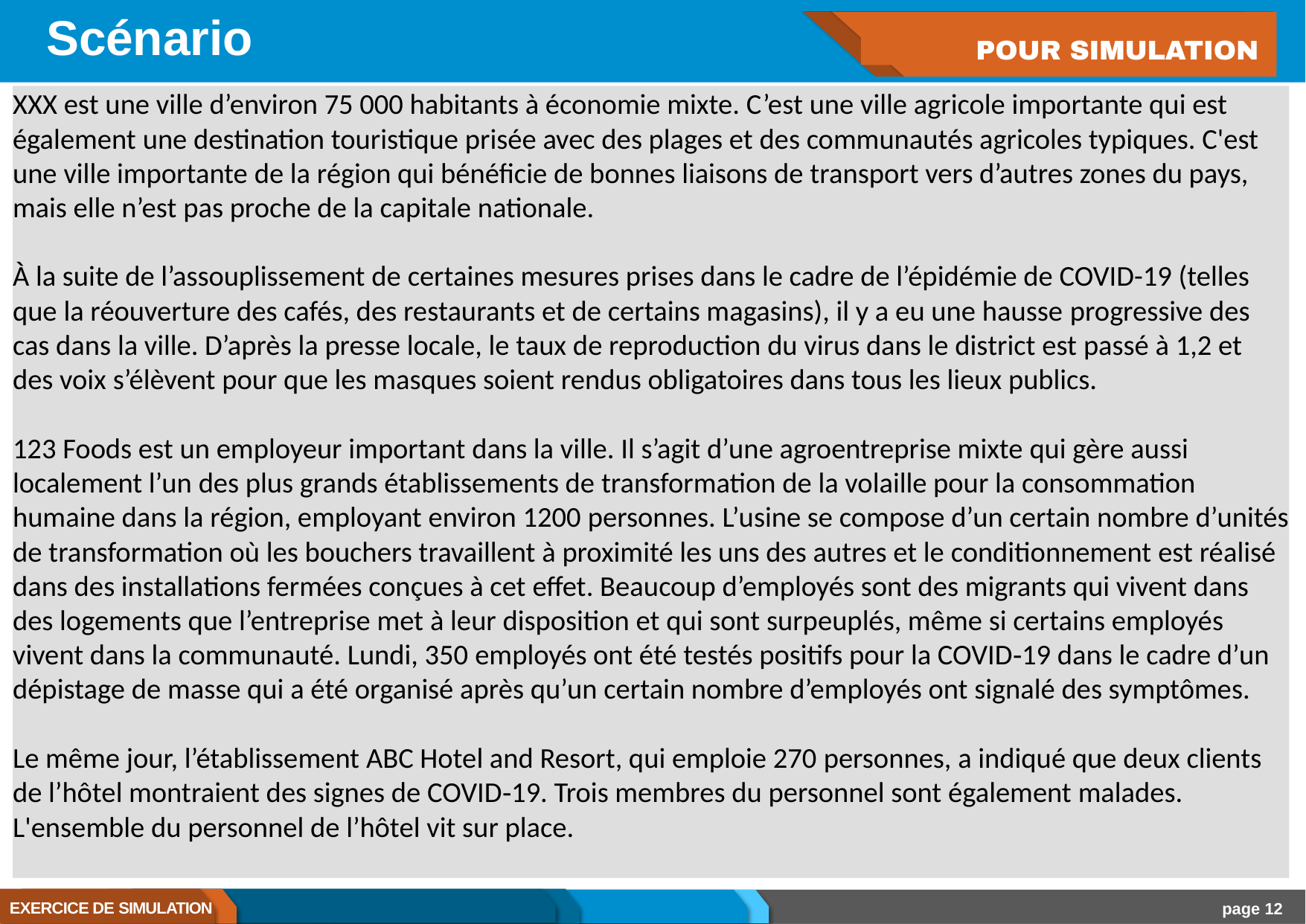

# Scénario

POUR SIMULATION
XXX est une ville d’environ 75 000 habitants à économie mixte. C’est une ville agricole importante qui est également une destination touristique prisée avec des plages et des communautés agricoles typiques. C'est une ville importante de la région qui bénéficie de bonnes liaisons de transport vers d’autres zones du pays, mais elle n’est pas proche de la capitale nationale.

À la suite de l’assouplissement de certaines mesures prises dans le cadre de l’épidémie de COVID-19 (telles que la réouverture des cafés, des restaurants et de certains magasins), il y a eu une hausse progressive des cas dans la ville. D’après la presse locale, le taux de reproduction du virus dans le district est passé à 1,2 et des voix s’élèvent pour que les masques soient rendus obligatoires dans tous les lieux publics.

123 Foods est un employeur important dans la ville. Il s’agit d’une agroentreprise mixte qui gère aussi localement l’un des plus grands établissements de transformation de la volaille pour la consommation humaine dans la région, employant environ 1200 personnes. L’usine se compose d’un certain nombre d’unités de transformation où les bouchers travaillent à proximité les uns des autres et le conditionnement est réalisé dans des installations fermées conçues à cet effet. Beaucoup d’employés sont des migrants qui vivent dans des logements que l’entreprise met à leur disposition et qui sont surpeuplés, même si certains employés vivent dans la communauté. Lundi, 350 employés ont été testés positifs pour la COVID‑19 dans le cadre d’un dépistage de masse qui a été organisé après qu’un certain nombre d’employés ont signalé des symptômes.

Le même jour, l’établissement ABC Hotel and Resort, qui emploie 270 personnes, a indiqué que deux clients de l’hôtel montraient des signes de COVID‑19. Trois membres du personnel sont également malades. L'ensemble du personnel de l’hôtel vit sur place.
EXERCICE DE SIMULATION
page 12